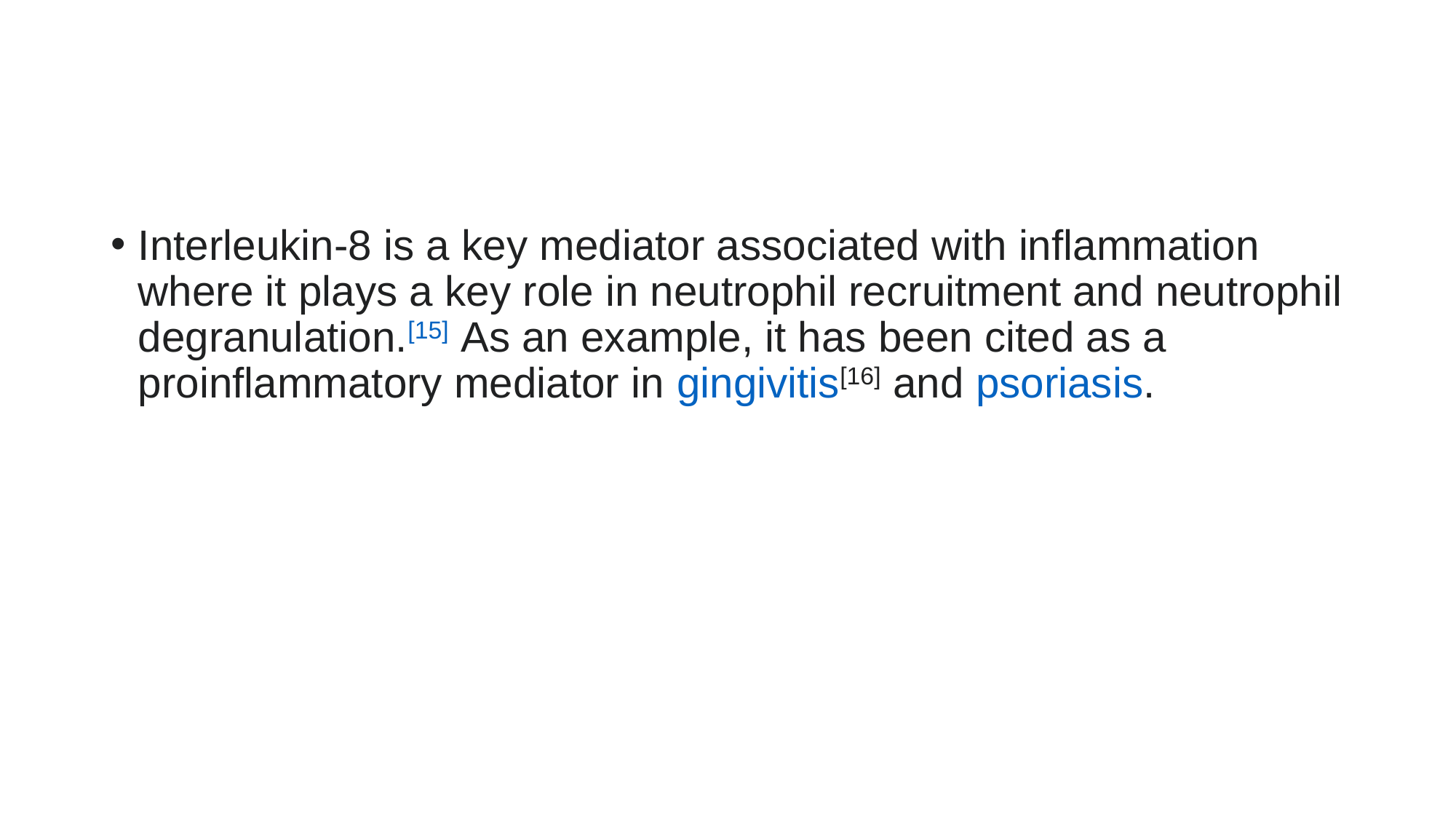

#
Interleukin-8 is a key mediator associated with inflammation where it plays a key role in neutrophil recruitment and neutrophil degranulation.[15] As an example, it has been cited as a proinflammatory mediator in gingivitis[16] and psoriasis.